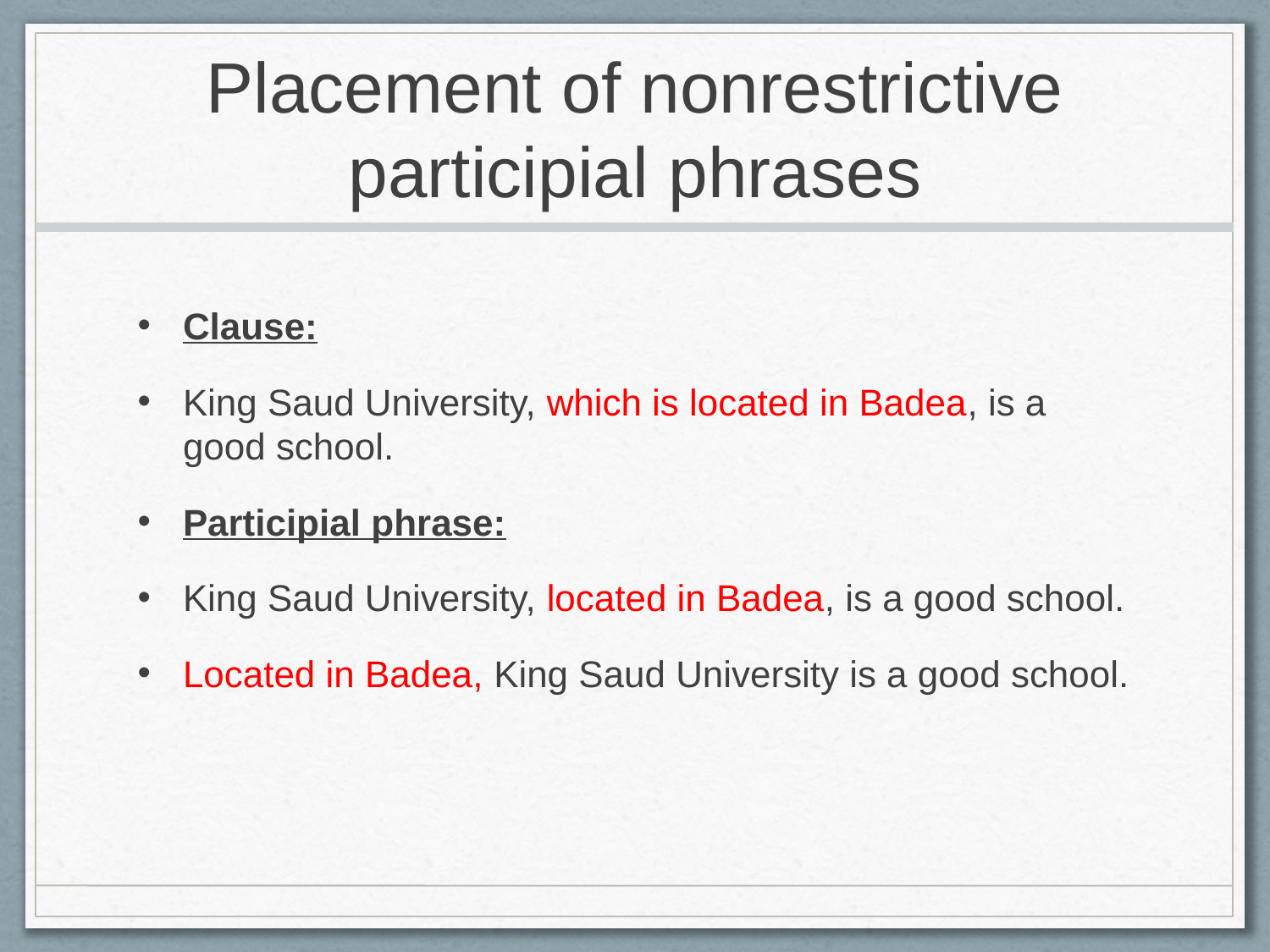

# Placement of nonrestrictive participial phrases
Clause:
King Saud University, which is located in Badea, is a good school.
Participial phrase:
King Saud University, located in Badea, is a good school.
Located in Badea, King Saud University is a good school.